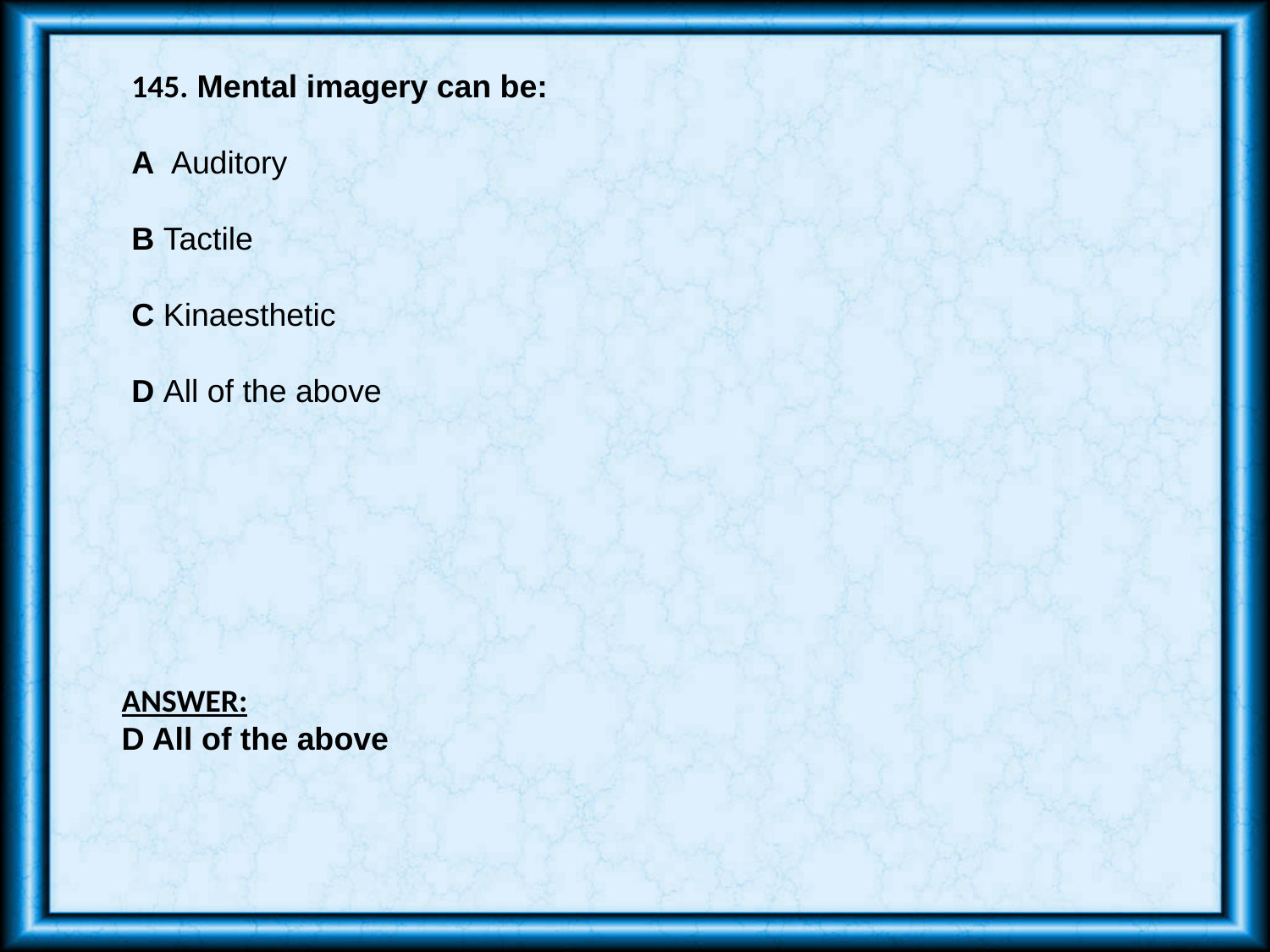

145. Mental imagery can be:

A  Auditory

B Tactile

C Kinaesthetic

D All of the above

ANSWER:
D All of the above